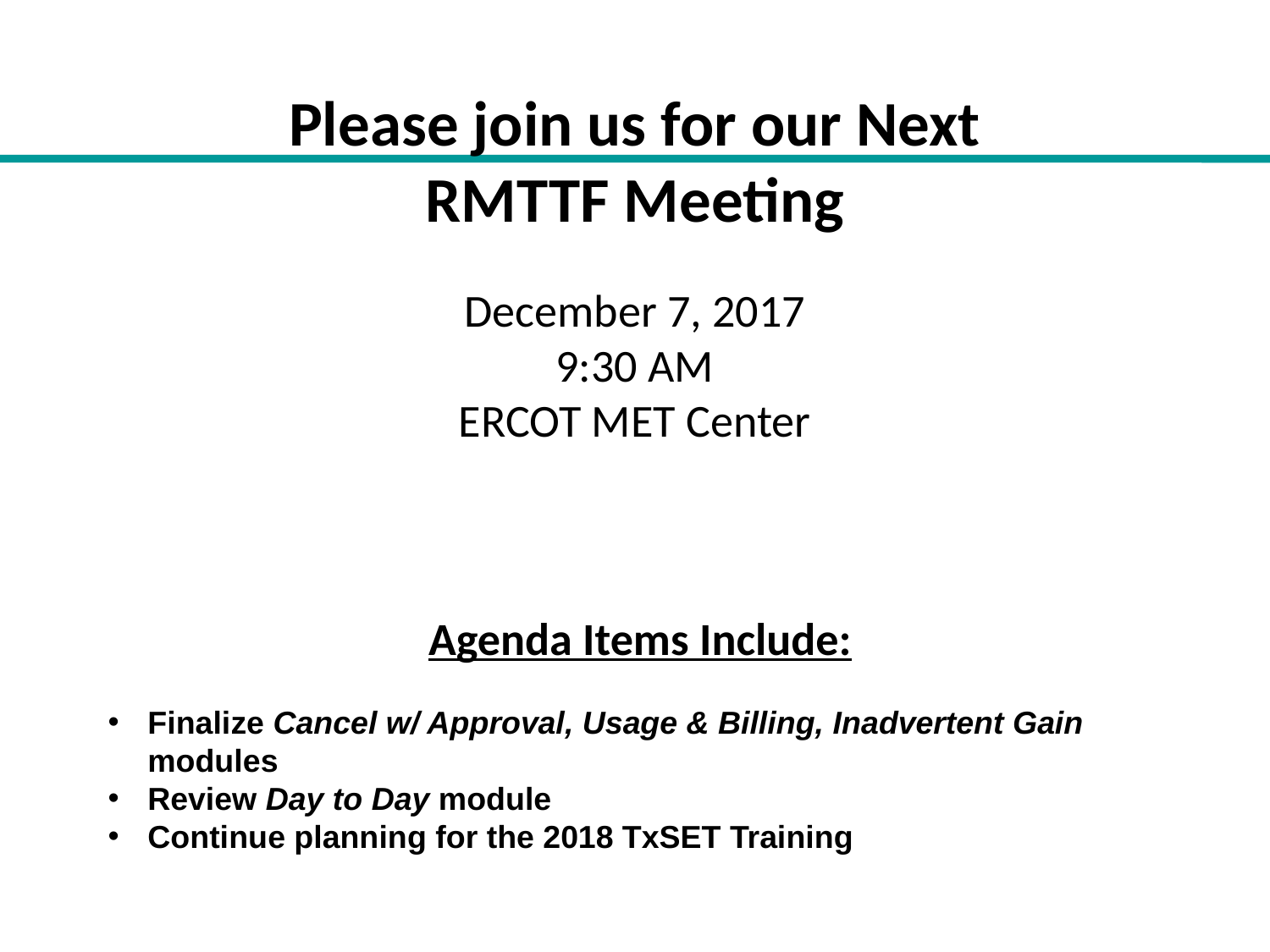

# Please join us for our Next RMTTF Meeting
December 7, 2017
9:30 AM
ERCOT MET Center

Agenda Items Include:

Finalize Cancel w/ Approval, Usage & Billing, Inadvertent Gain modules
Review Day to Day module
Continue planning for the 2018 TxSET Training